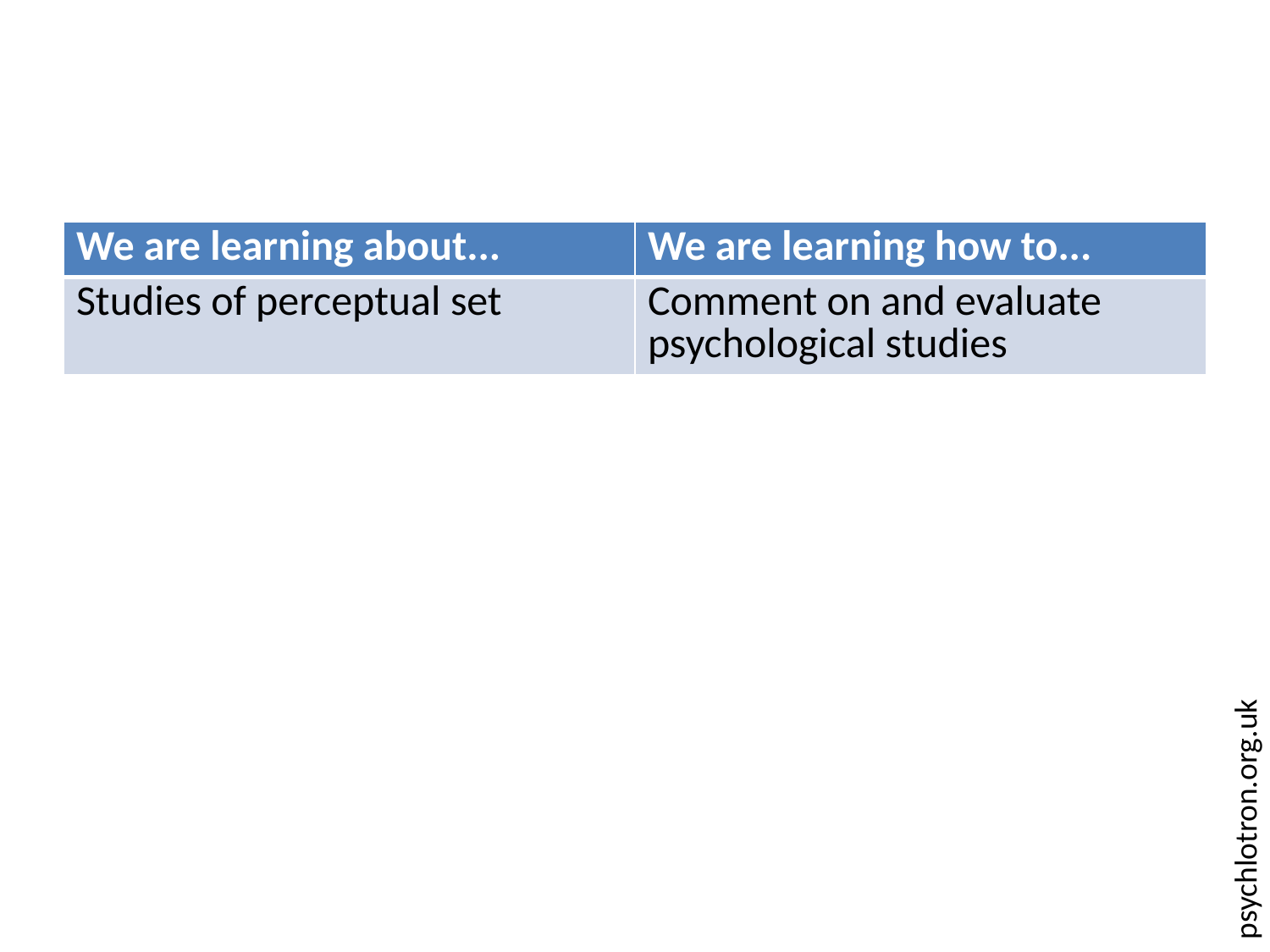

#
| We are learning about... | We are learning how to... |
| --- | --- |
| Studies of perceptual set | Comment on and evaluate psychological studies |